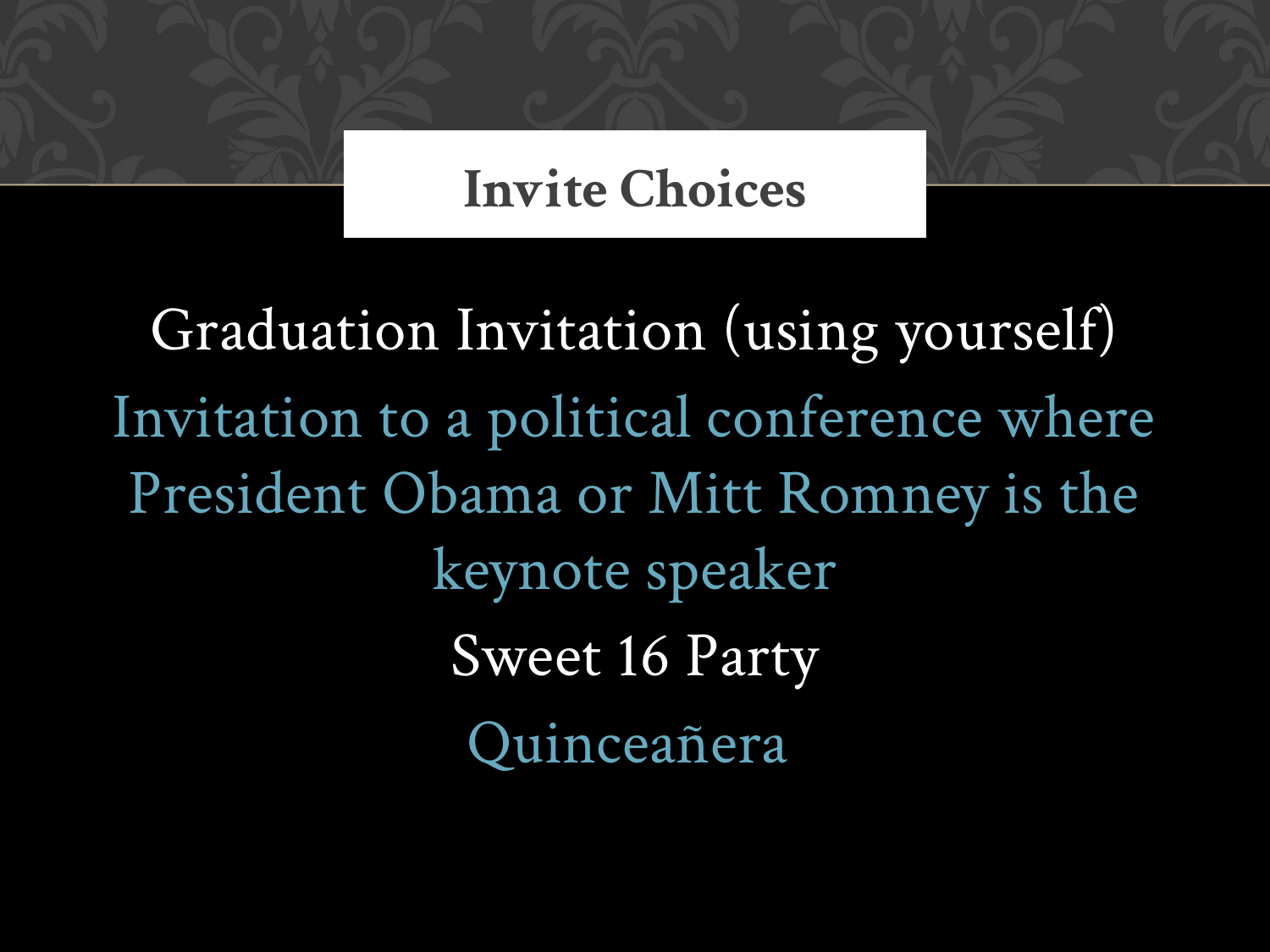

# Invite Choices
Graduation Invitation (using yourself)
Invitation to a political conference where President Obama or Mitt Romney is the keynote speaker
Sweet 16 Party
Quinceañera